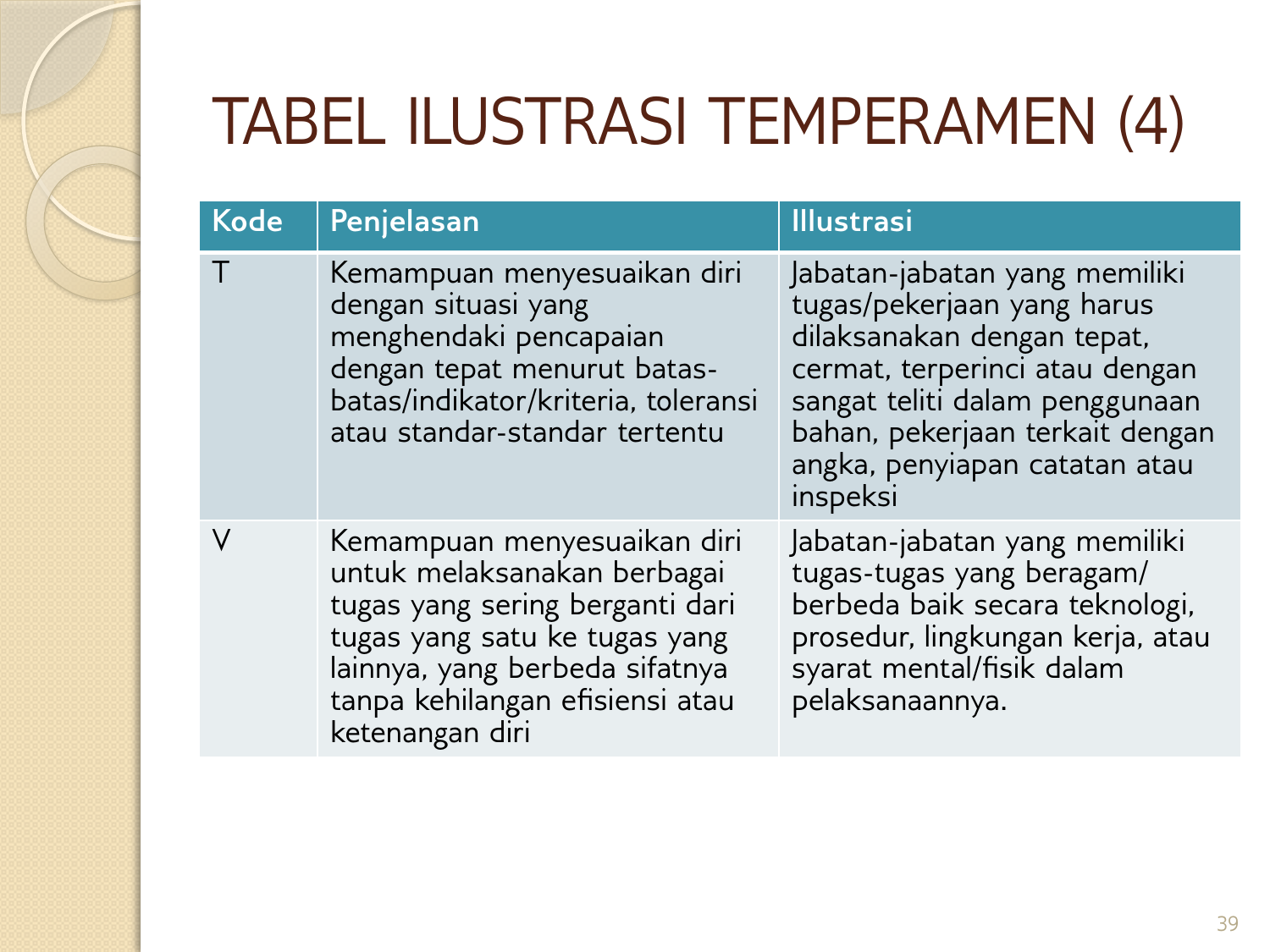

# TABEL ILUSTRASI TEMPERAMEN (4)
| Kode | Penjelasan | Illustrasi |
| --- | --- | --- |
| T | Kemampuan menyesuaikan diri dengan situasi yang menghendaki pencapaian dengan tepat menurut batas-batas/indikator/kriteria, toleransi atau standar-standar tertentu | Jabatan-jabatan yang memiliki tugas/pekerjaan yang harus dilaksanakan dengan tepat, cermat, terperinci atau dengan sangat teliti dalam penggunaan bahan, pekerjaan terkait dengan angka, penyiapan catatan atau inspeksi |
| V | Kemampuan menyesuaikan diri untuk melaksanakan berbagai tugas yang sering berganti dari tugas yang satu ke tugas yang lainnya, yang berbeda sifatnya tanpa kehilangan efisiensi atau ketenangan diri | Jabatan-jabatan yang memiliki tugas-tugas yang beragam/ berbeda baik secara teknologi, prosedur, lingkungan kerja, atau syarat mental/fisik dalam pelaksanaannya. |
39